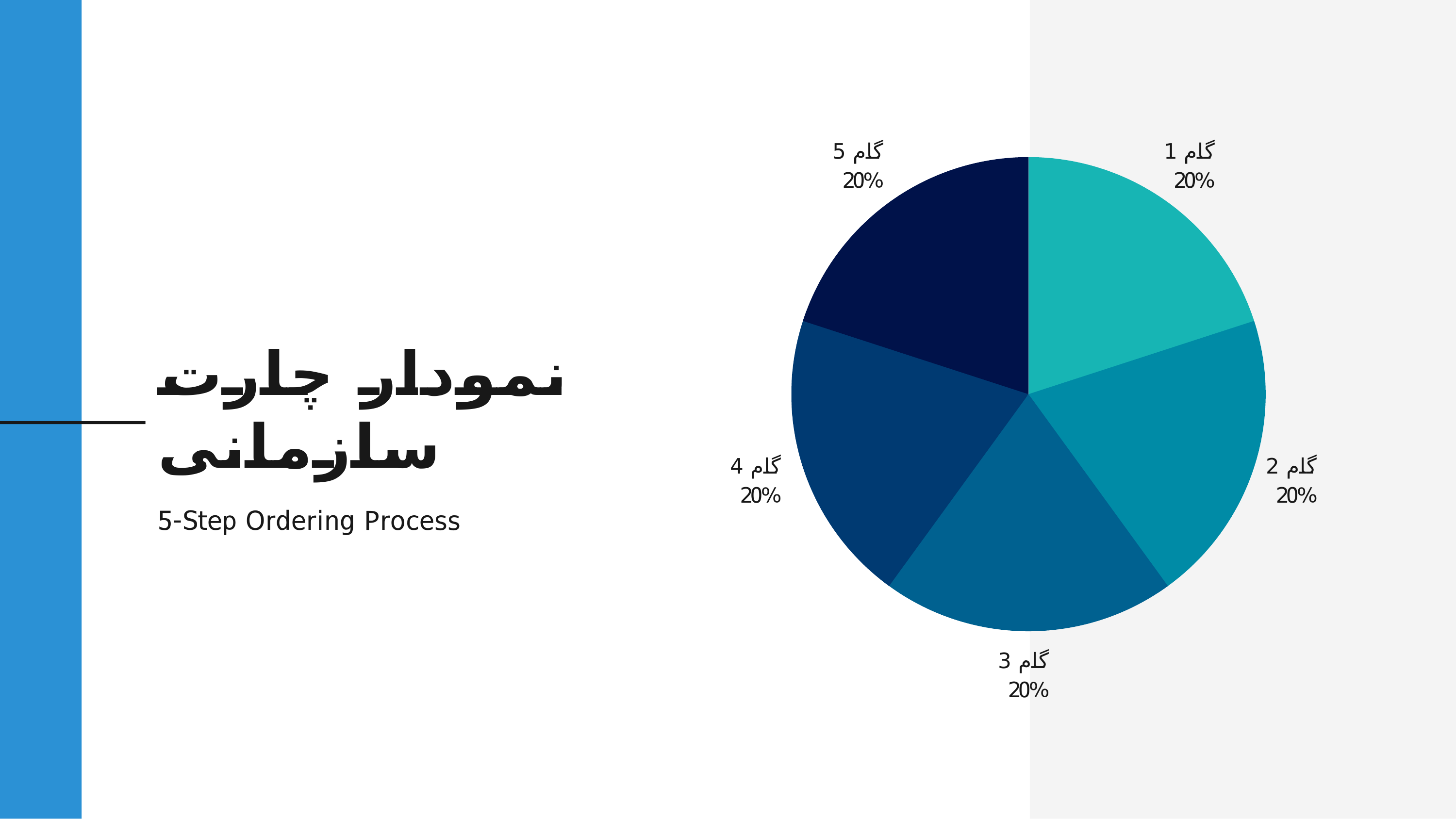

گام 5
20%
گام 1
20%

نمودار چارت سازمانی
5-Step Ordering Process
گام 4
20%
گام 2
20%
گام 3
20%